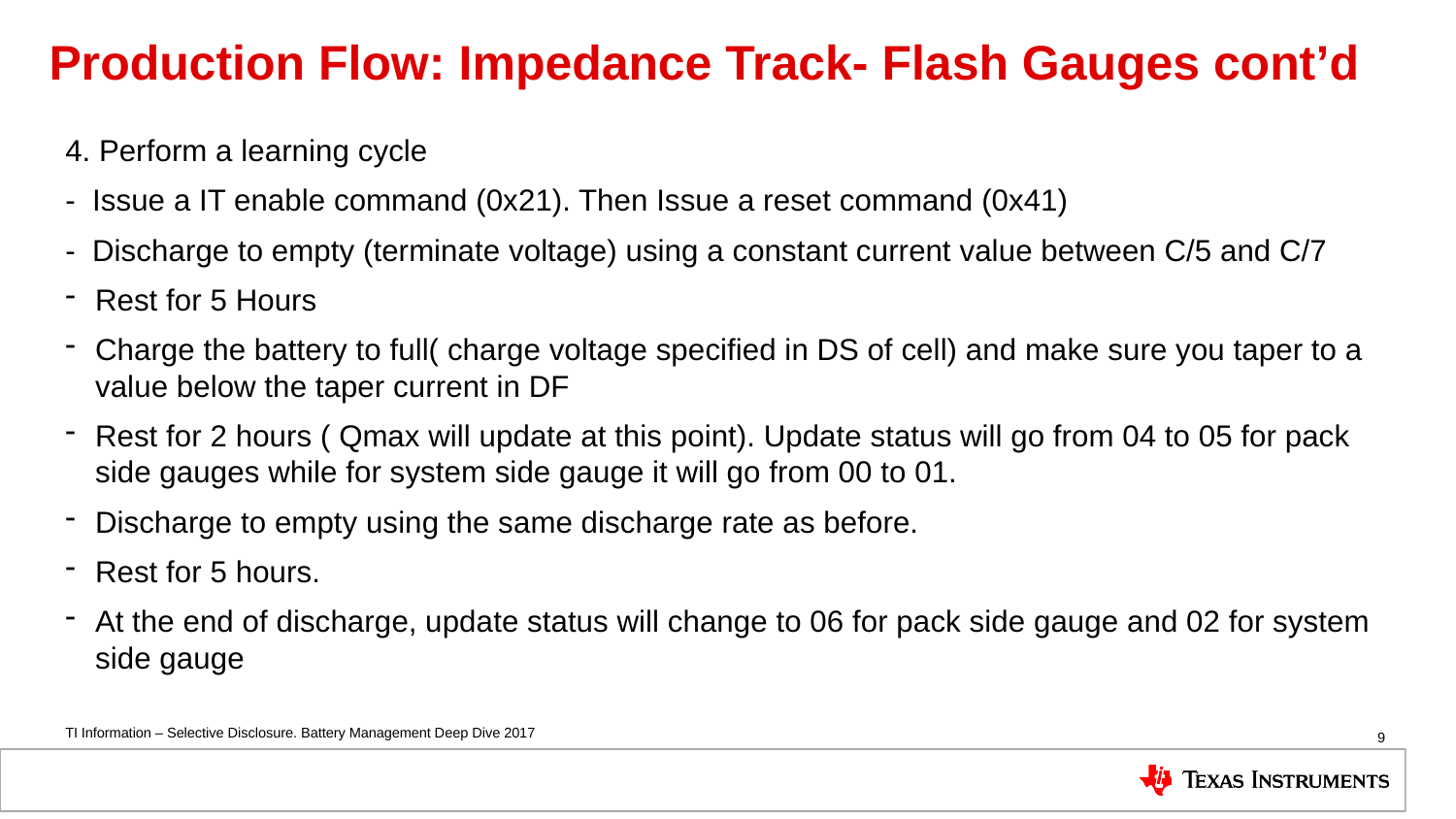

# Production Flow: Impedance Track- Flash Gauges cont’d
4. Perform a learning cycle
-  Issue a IT enable command (0x21). Then Issue a reset command (0x41)
-  Discharge to empty (terminate voltage) using a constant current value between C/5 and C/7
Rest for 5 Hours
Charge the battery to full( charge voltage specified in DS of cell) and make sure you taper to a value below the taper current in DF
Rest for 2 hours ( Qmax will update at this point). Update status will go from 04 to 05 for pack side gauges while for system side gauge it will go from 00 to 01.
Discharge to empty using the same discharge rate as before.
Rest for 5 hours.
At the end of discharge, update status will change to 06 for pack side gauge and 02 for system side gauge

9